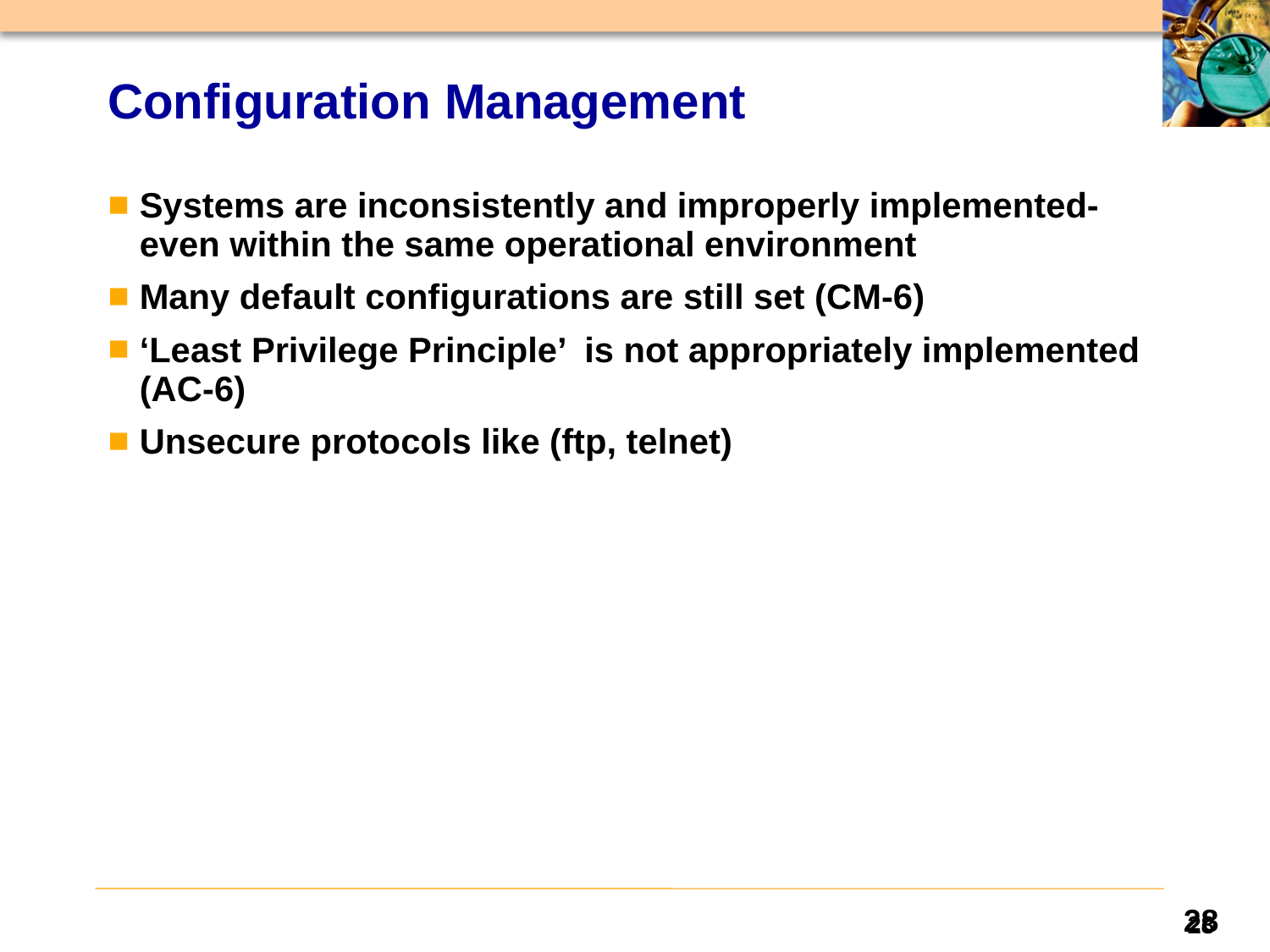

# Configuration Management
Systems are inconsistently and improperly implemented-even within the same operational environment
Many default configurations are still set (CM-6)
‘Least Privilege Principle’  is not appropriately implemented (AC-6)
Unsecure protocols like (ftp, telnet)
28